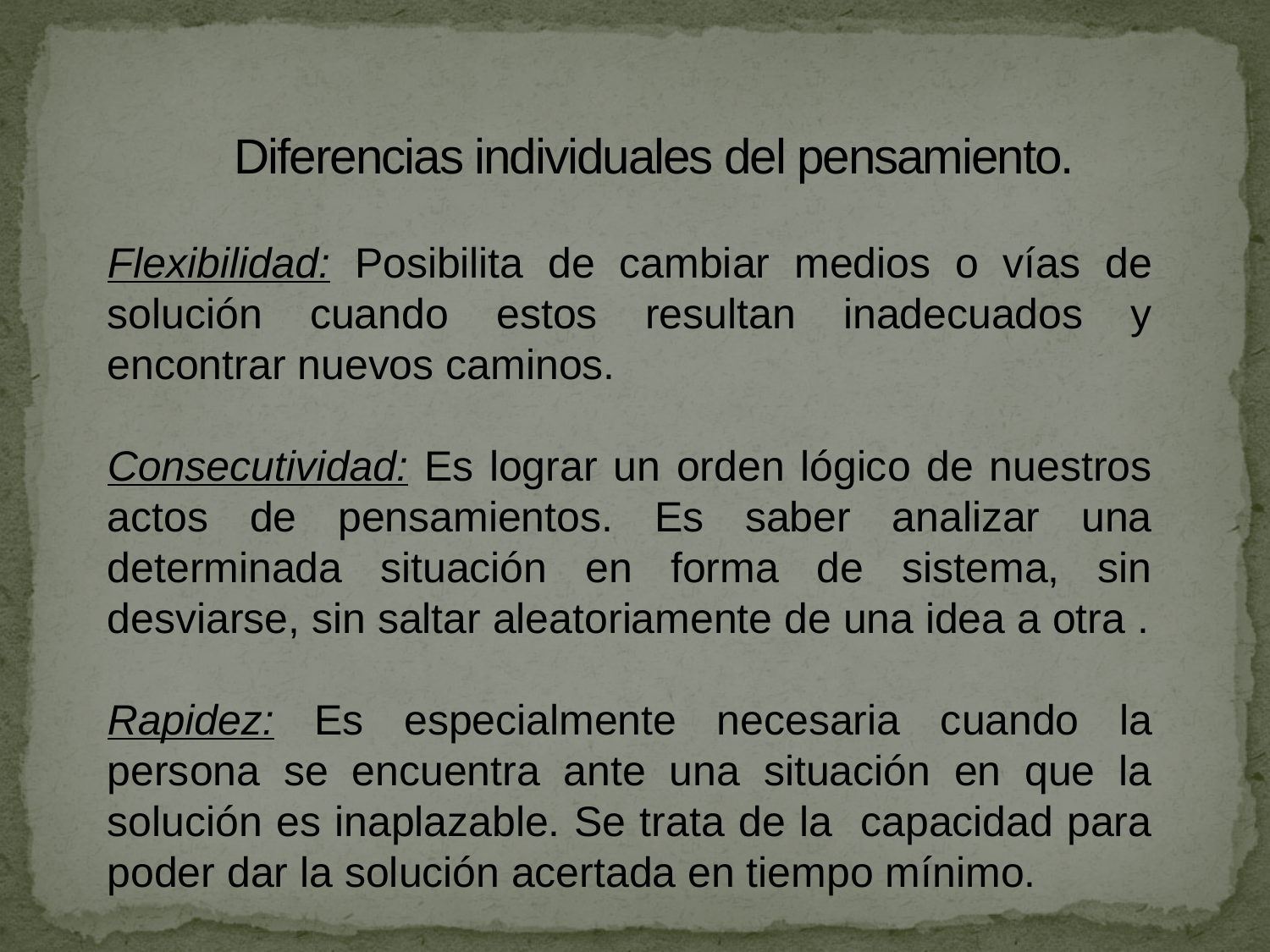

# Diferencias individuales del pensamiento.
Flexibilidad: Posibilita de cambiar medios o vías de solución cuando estos resultan inadecuados y encontrar nuevos caminos.

Consecutividad: Es lograr un orden lógico de nuestros actos de pensamientos. Es saber analizar una determinada situación en forma de sistema, sin desviarse, sin saltar aleatoriamente de una idea a otra .

Rapidez: Es especialmente necesaria cuando la persona se encuentra ante una situación en que la solución es inaplazable. Se trata de la  capacidad para poder dar la solución acertada en tiempo mínimo.